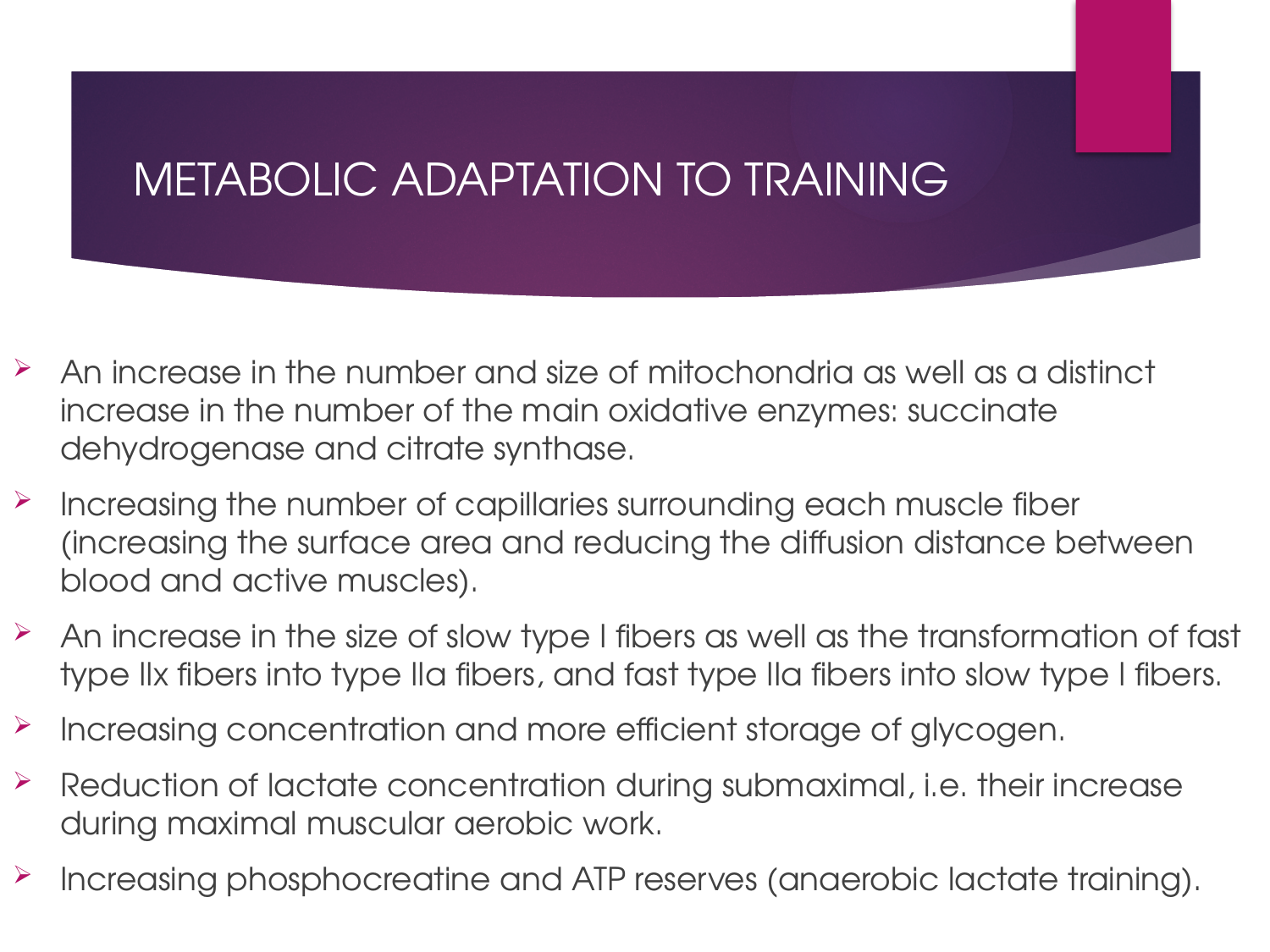

# METABOLIC ADAPTATION TO TRAINING
An increase in the number and size of mitochondria as well as a distinct increase in the number of the main oxidative enzymes: succinate dehydrogenase and citrate synthase.
Increasing the number of capillaries surrounding each muscle fiber (increasing the surface area and reducing the diffusion distance between blood and active muscles).
An increase in the size of slow type I fibers as well as the transformation of fast type IIx fibers into type IIa fibers, and fast type IIa fibers into slow type I fibers.
Increasing concentration and more efficient storage of glycogen.
Reduction of lactate concentration during submaximal, i.e. their increase during maximal muscular aerobic work.
Increasing phosphocreatine and ATP reserves (anaerobic lactate training).